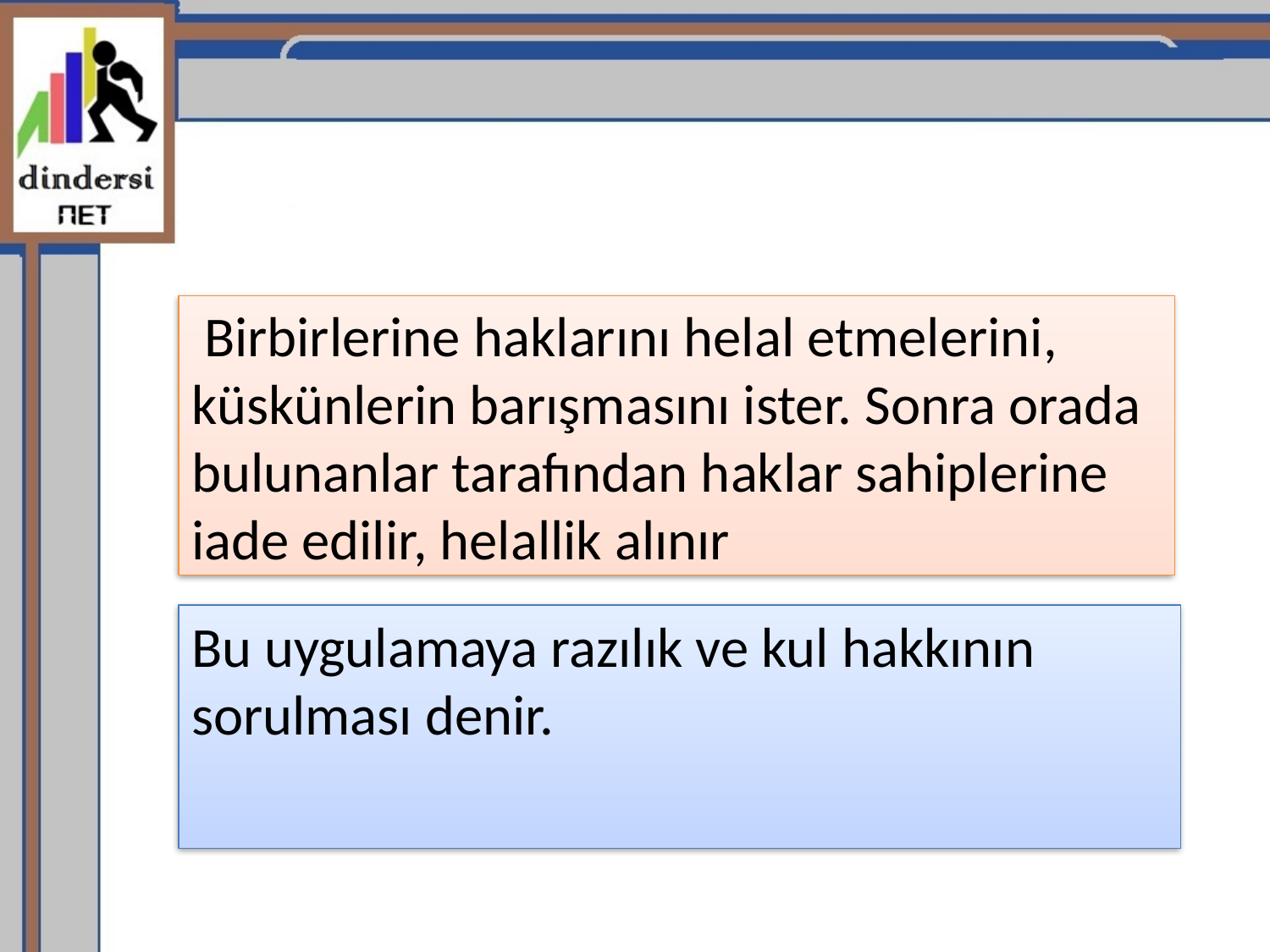

# Birbirlerine haklarını helal etmelerini, küskünlerin barışmasını ister. Sonra orada bulunanlar tarafından haklar sahiplerine iade edilir, helallik alınır
Bu uygulamaya razılık ve kul hakkının sorulması denir.